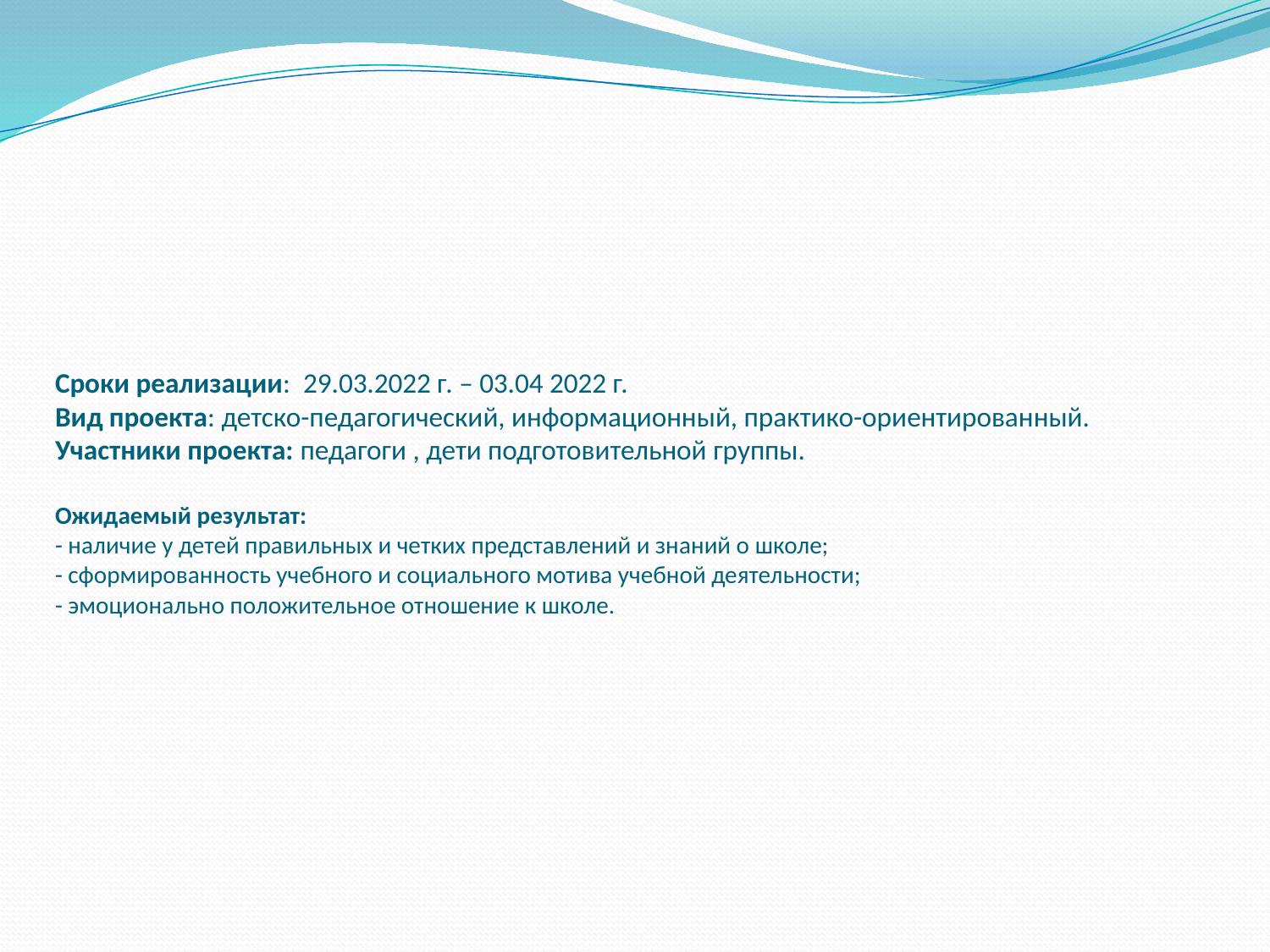

# Сроки реализации:  29.03.2022 г. – 03.04 2022 г. Вид проекта: детско-педагогический, информационный, практико-ориентированный. Участники проекта: педагоги , дети подготовительной группы. Ожидаемый результат: - наличие у детей правильных и четких представлений и знаний о школе; - сформированность учебного и социального мотива учебной деятельности; - эмоционально положительное отношение к школе.